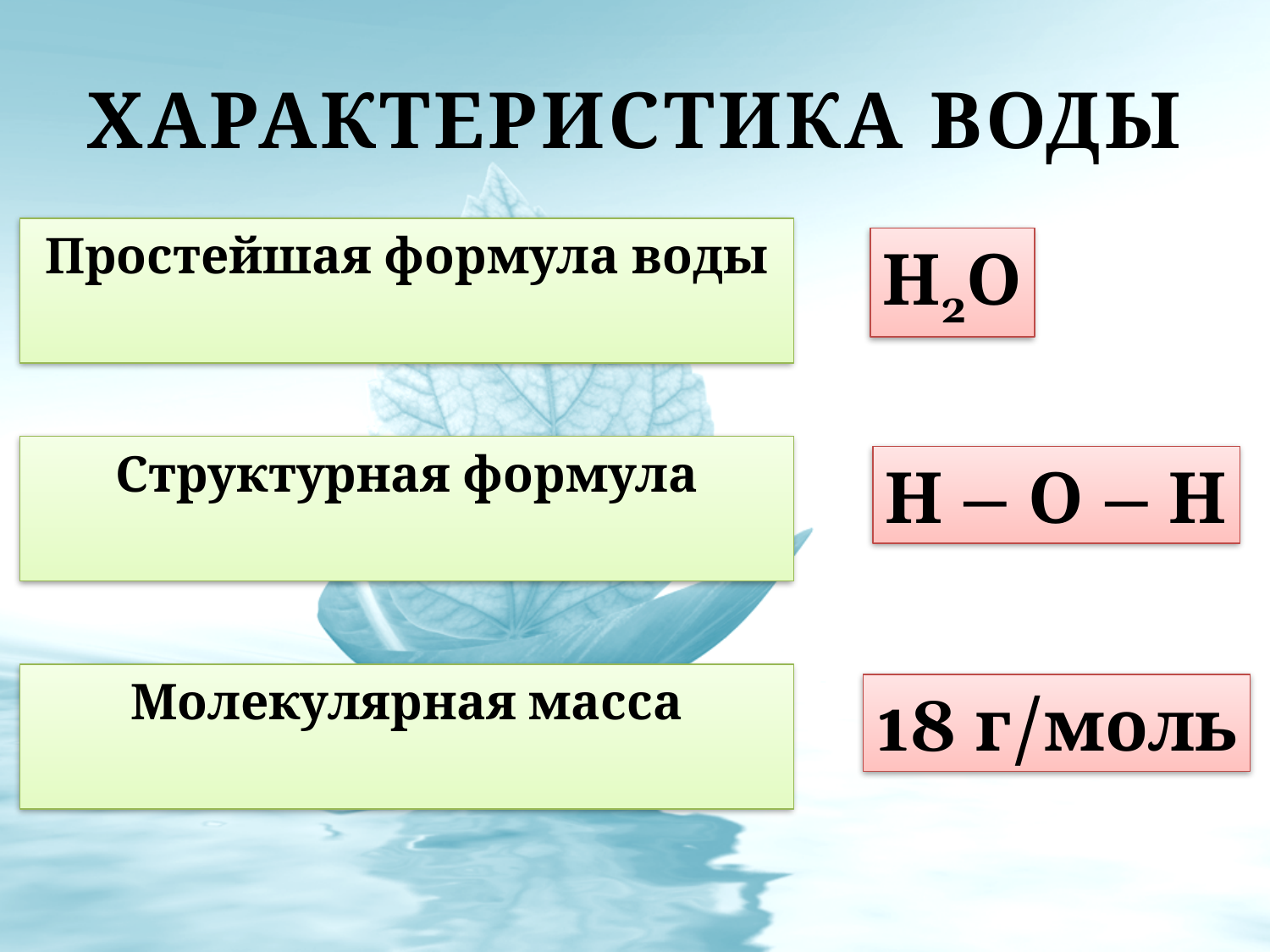

# Характеристика воды
Простейшая формула воды

Н2О
Структурная формула

Н – О – Н
Молекулярная масса

18 г/моль